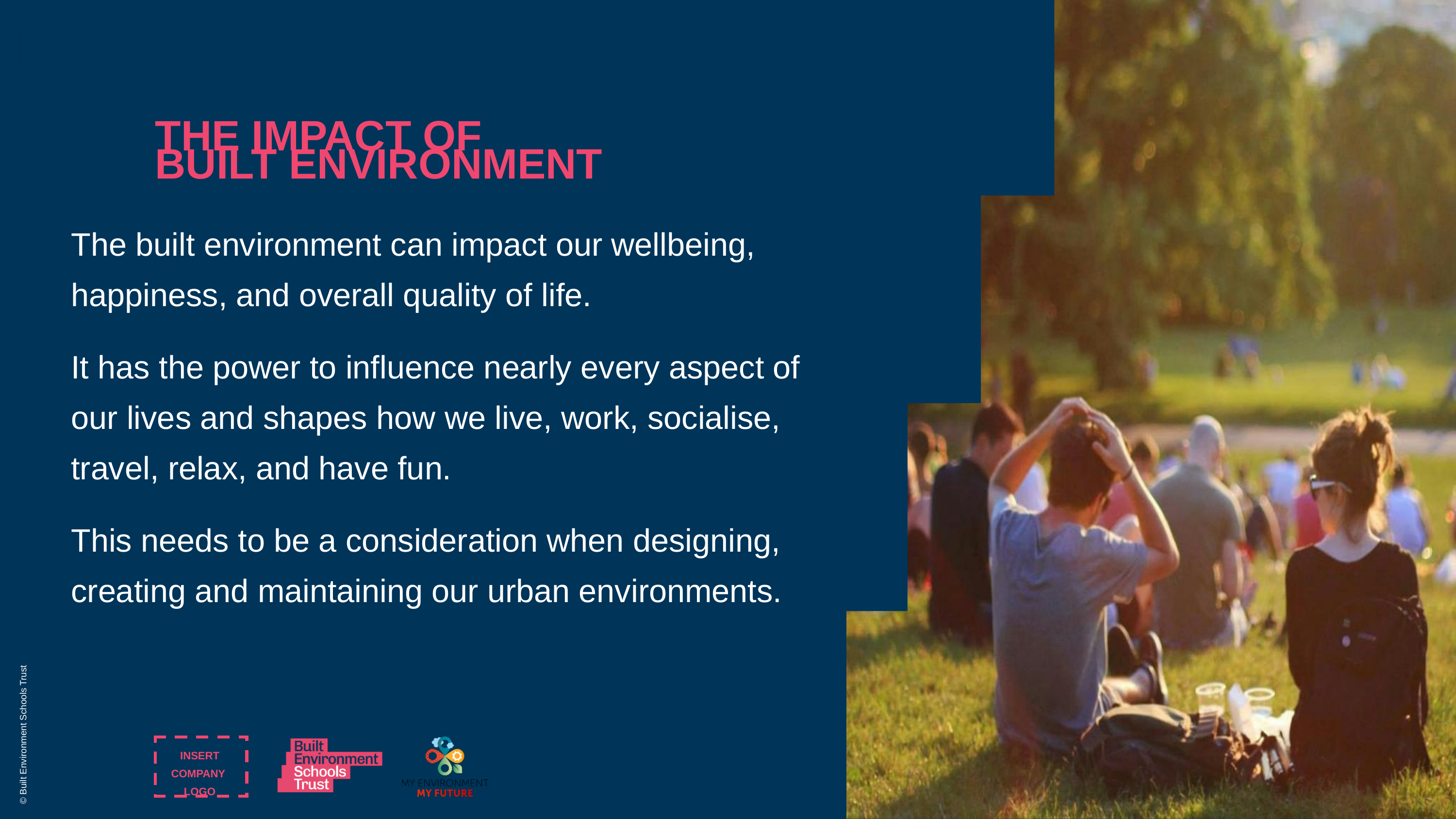

THE IMPACT OF
BUILT ENVIRONMENT
The built environment can impact our wellbeing, happiness, and overall quality of life.

It has the power to influence nearly every aspect of our lives and shapes how we live, work, socialise, travel, relax, and have fun.

This needs to be a consideration when designing, creating and maintaining our urban environments.

© Built Environment Schools Trust

INSERT COMPANY
LOGO